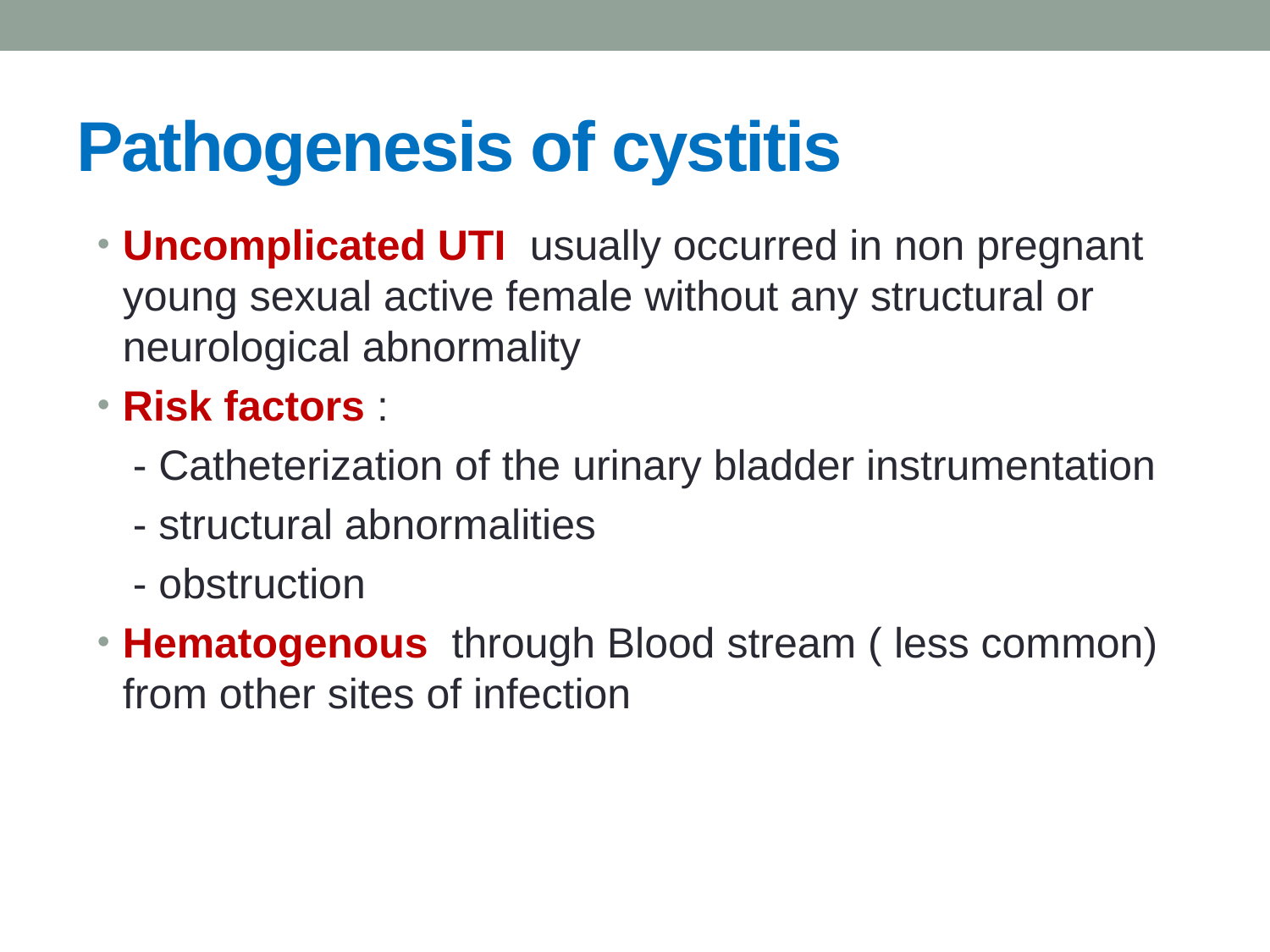

# Pathogenesis of cystitis
Uncomplicated UTI  usually occurred in non pregnant  young sexual active female without any structural or neurological abnormality
Risk factors :
   - Catheterization of the urinary bladder instrumentation
   - structural abnormalities
   - obstruction
Hematogenous  through Blood stream ( less common) from other sites of infection